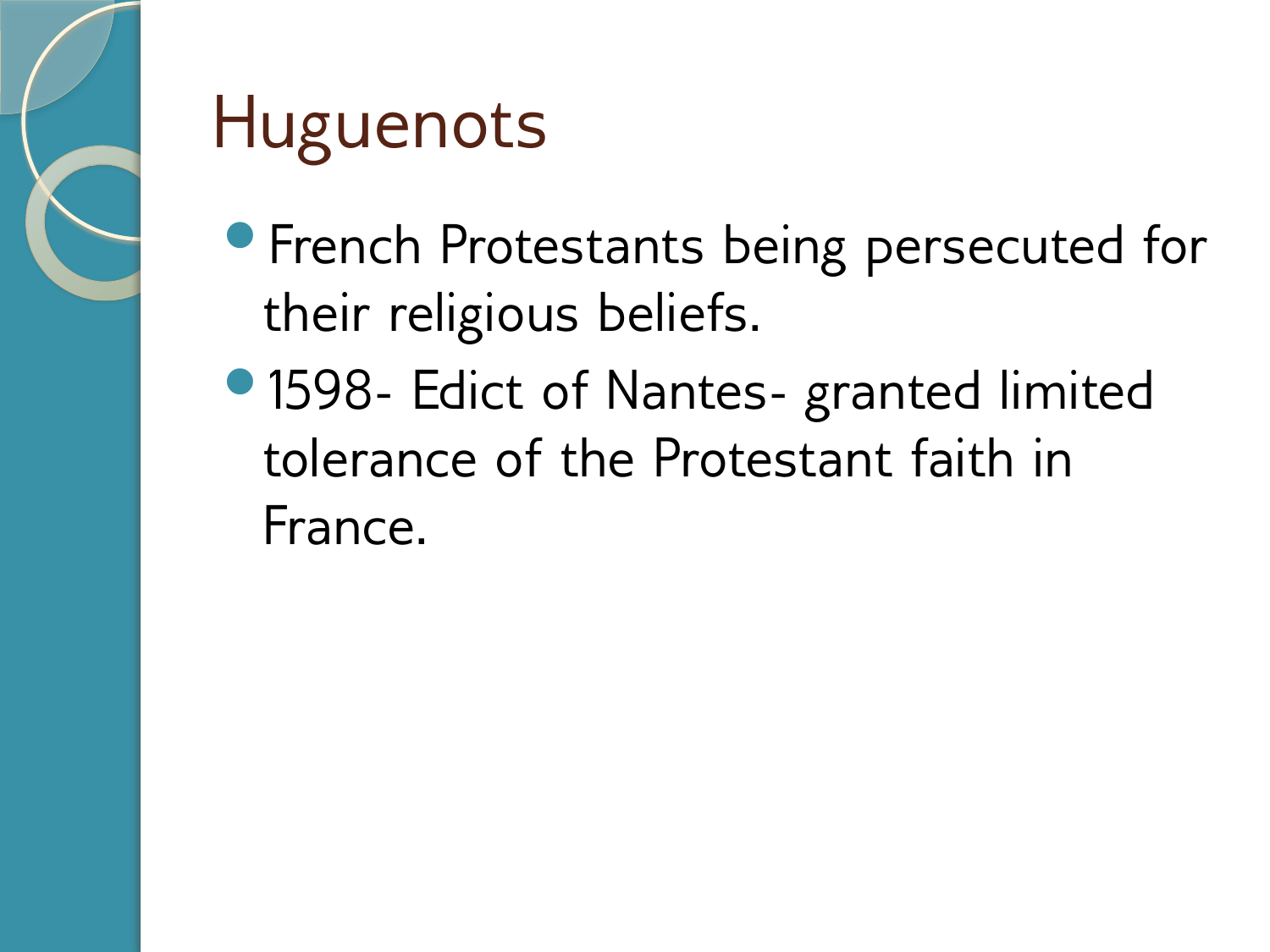

# Huguenots
French Protestants being persecuted for their religious beliefs.
1598- Edict of Nantes- granted limited tolerance of the Protestant faith in France.